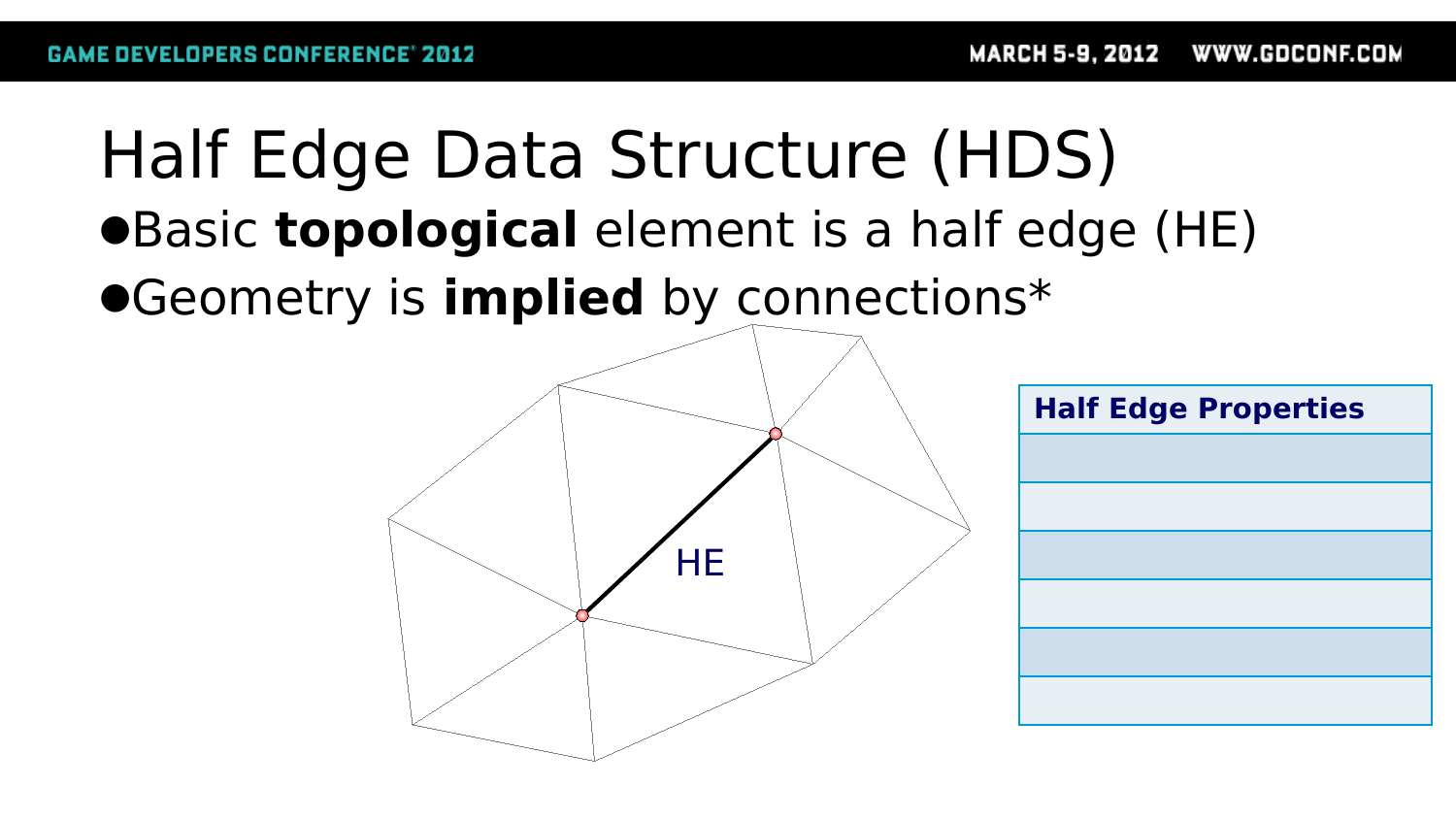

# Half Edge Data Structure (HDS)
Basic topological element is a half edge (HE)
Geometry is implied by connections*
| Half Edge Properties |
| --- |
|  |
|  |
|  |
|  |
|  |
|  |

HE